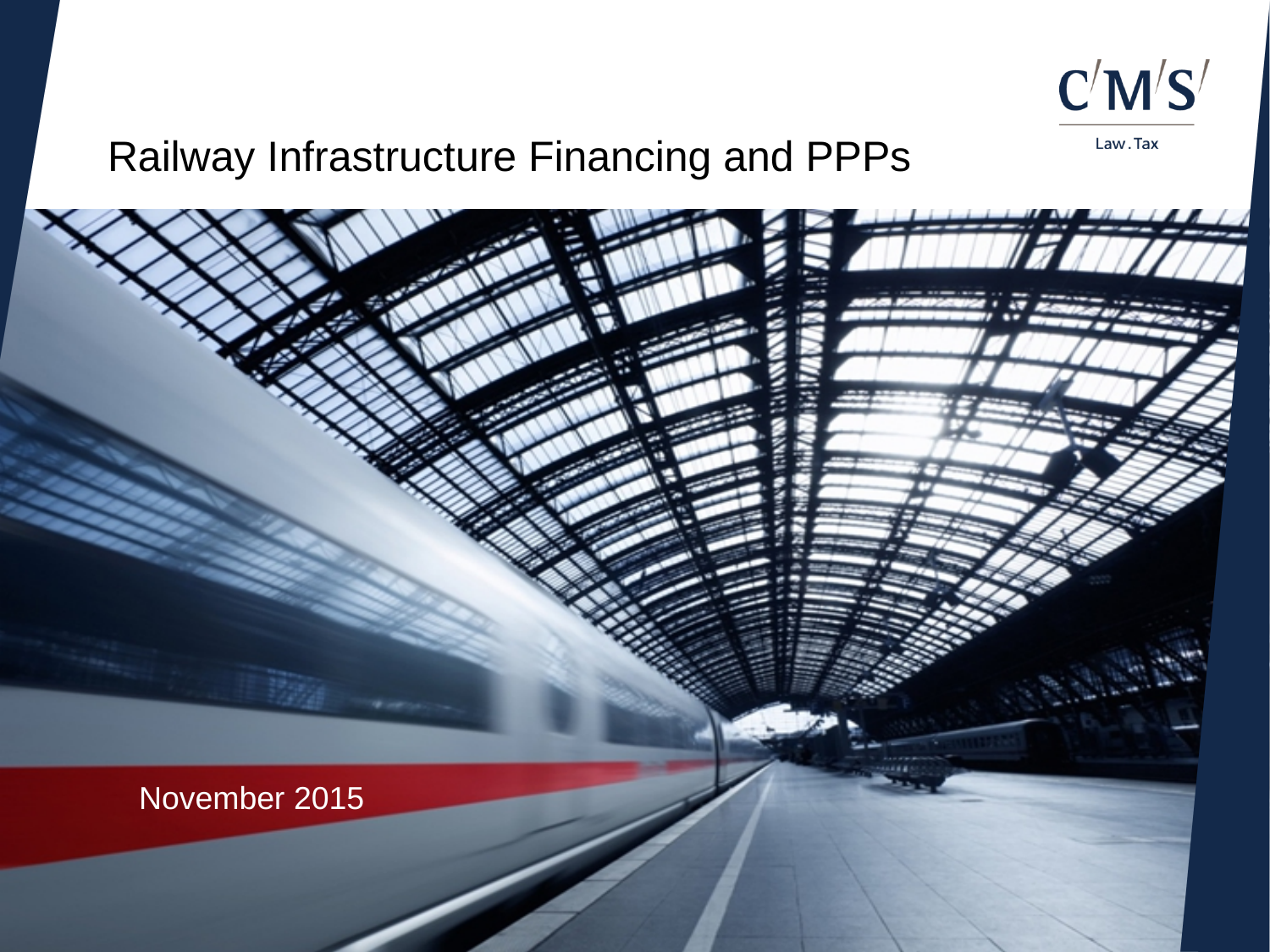

# Railway Infrastructure Financing and PPPs
November 2015